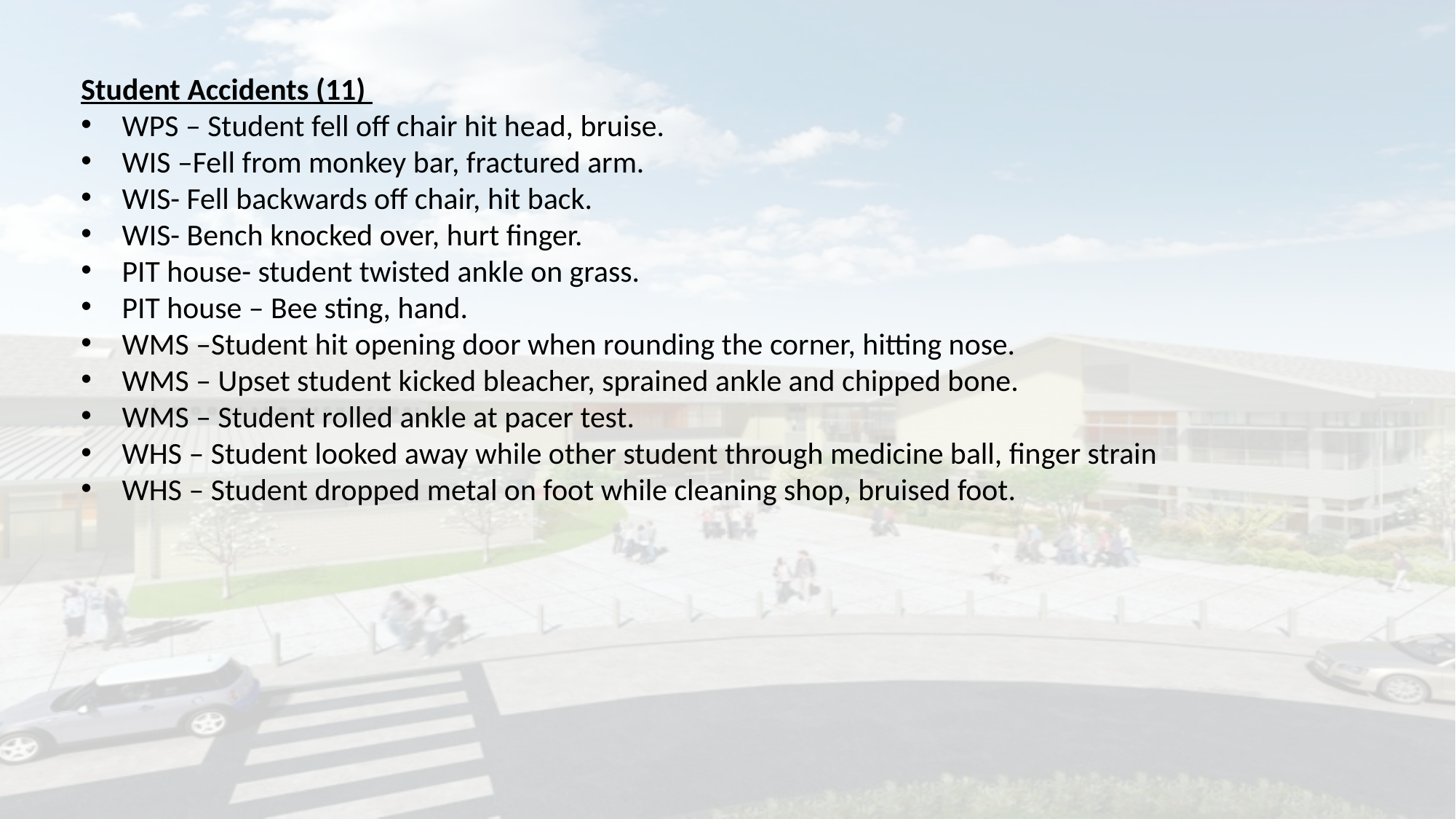

Student Accidents (11)
WPS – Student fell off chair hit head, bruise.
WIS –Fell from monkey bar, fractured arm.
WIS- Fell backwards off chair, hit back.
WIS- Bench knocked over, hurt finger.
PIT house- student twisted ankle on grass.
PIT house – Bee sting, hand.
WMS –Student hit opening door when rounding the corner, hitting nose.
WMS – Upset student kicked bleacher, sprained ankle and chipped bone.
WMS – Student rolled ankle at pacer test.
WHS – Student looked away while other student through medicine ball, finger strain
WHS – Student dropped metal on foot while cleaning shop, bruised foot.